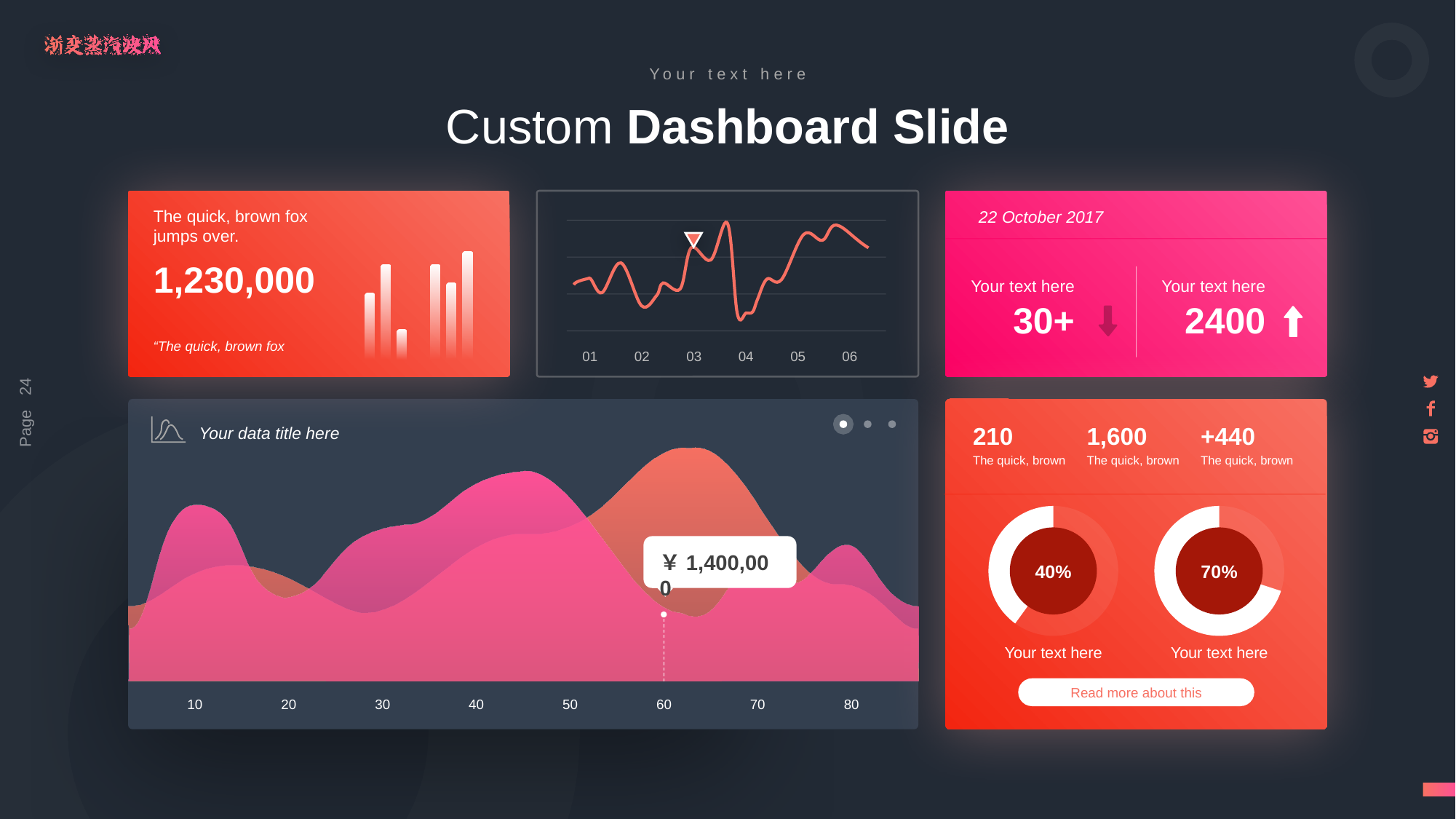

Your text here
Custom Dashboard Slide

The quick, brown fox jumps over.
22 October 2017

1,230,000

Your text here
30+
Your text here
2400

“The quick, brown fox
01
02
03
04
05
06

210
The quick, brown
1,600
The quick, brown
+440
The quick, brown

Your data title here

### Chart

| Category | Sales |
|---|---|
| 1st Qtr | 60.0 |
| 2nd Qtr | 40.0 |
40%

### Chart

| Category | Sales |
|---|---|
| 1st Qtr | 30.0 |
| 2nd Qtr | 70.0 |
70%
Your text here
Your text here

￥1,400,000
Read more about this
10
20
30
40
50
60
70
80